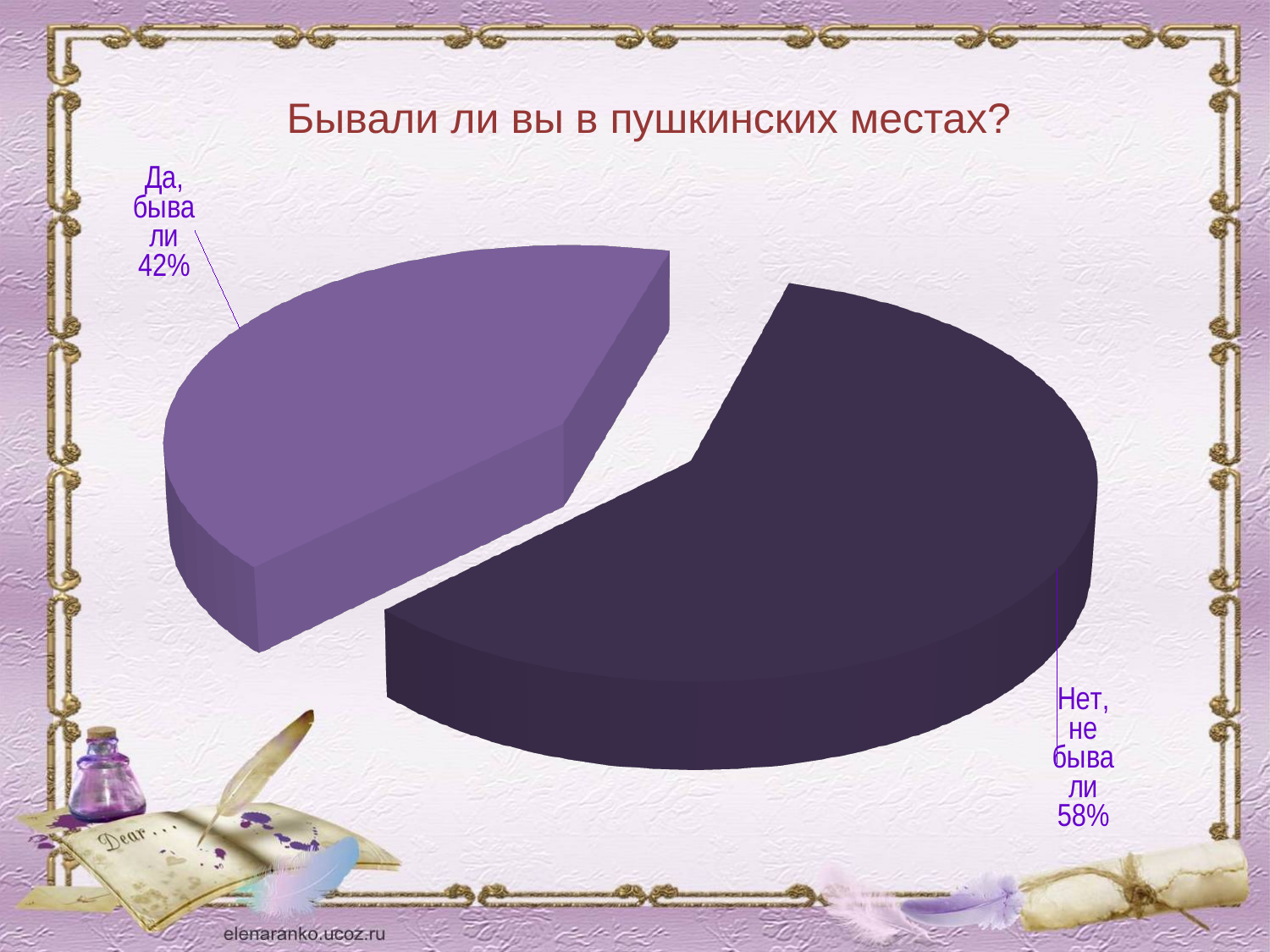

Бывали ли вы в пушкинских местах?

[unsupported chart]